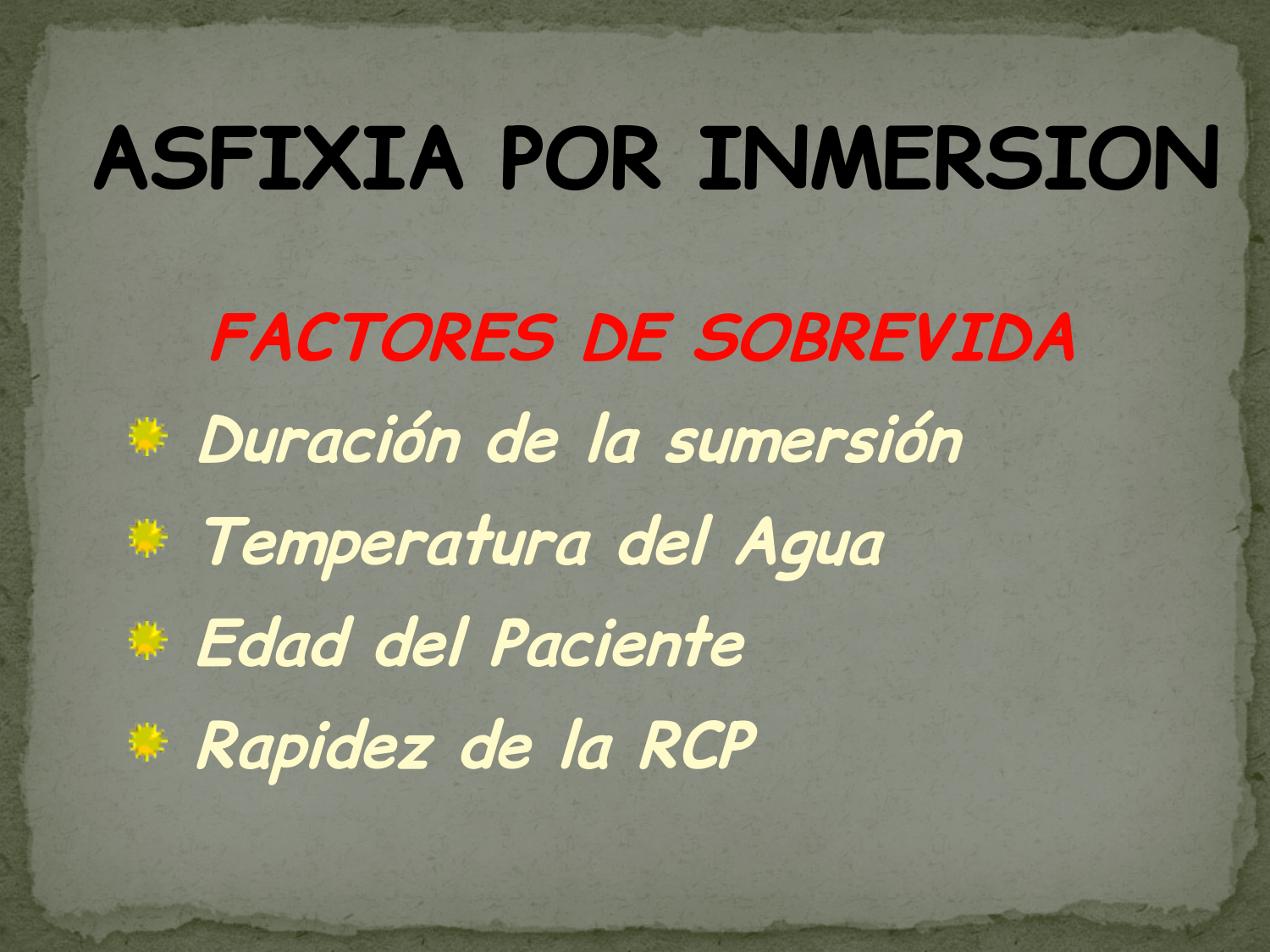

# ASFIXIA POR INMERSION
FACTORES DE SOBREVIDA
 Duración de la sumersión
 Temperatura del Agua
 Edad del Paciente
 Rapidez de la RCP